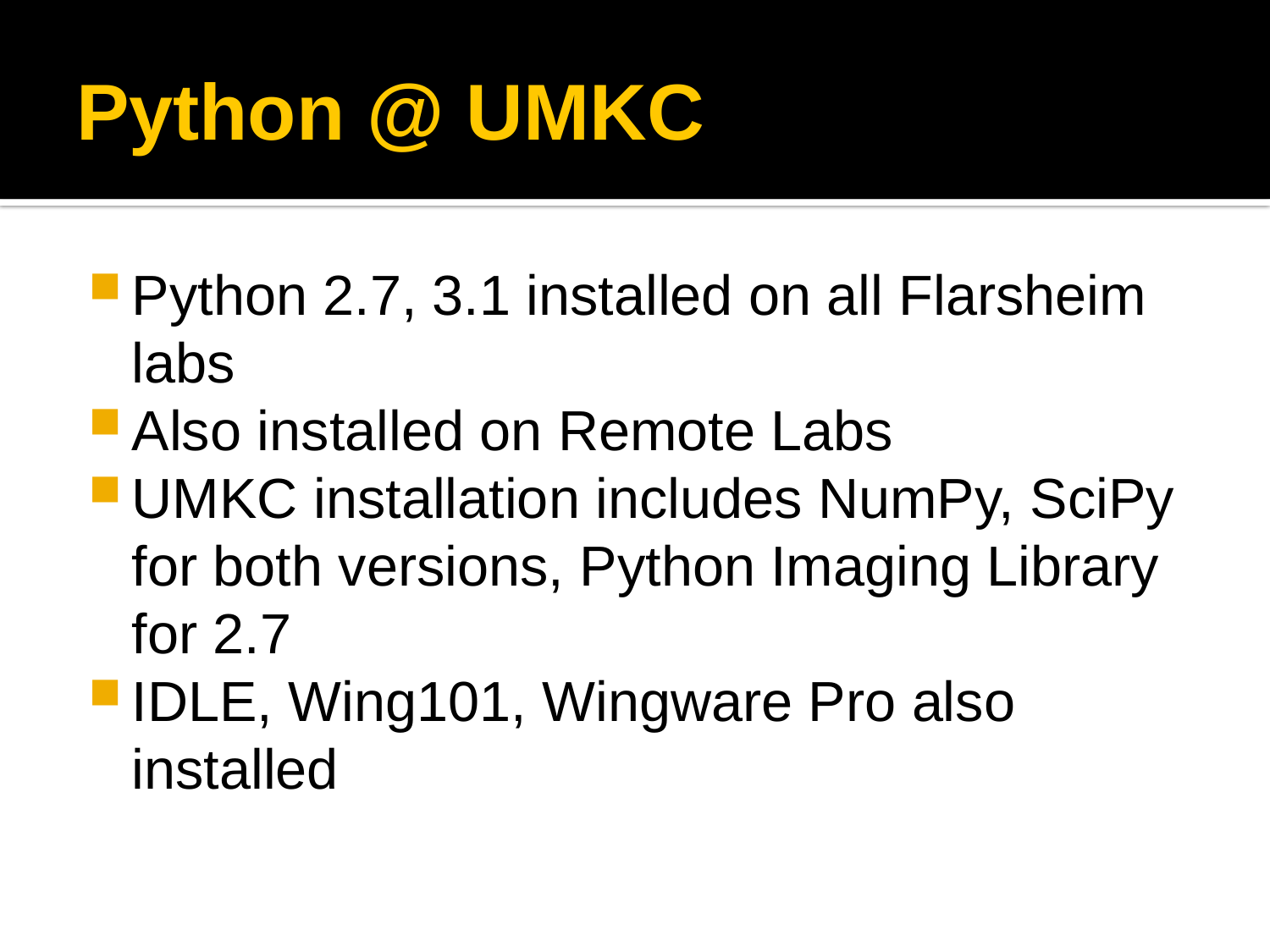

# Python @ UMKC
Python 2.7, 3.1 installed on all Flarsheim labs
Also installed on Remote Labs
UMKC installation includes NumPy, SciPy for both versions, Python Imaging Library for 2.7
IDLE, Wing101, Wingware Pro also installed